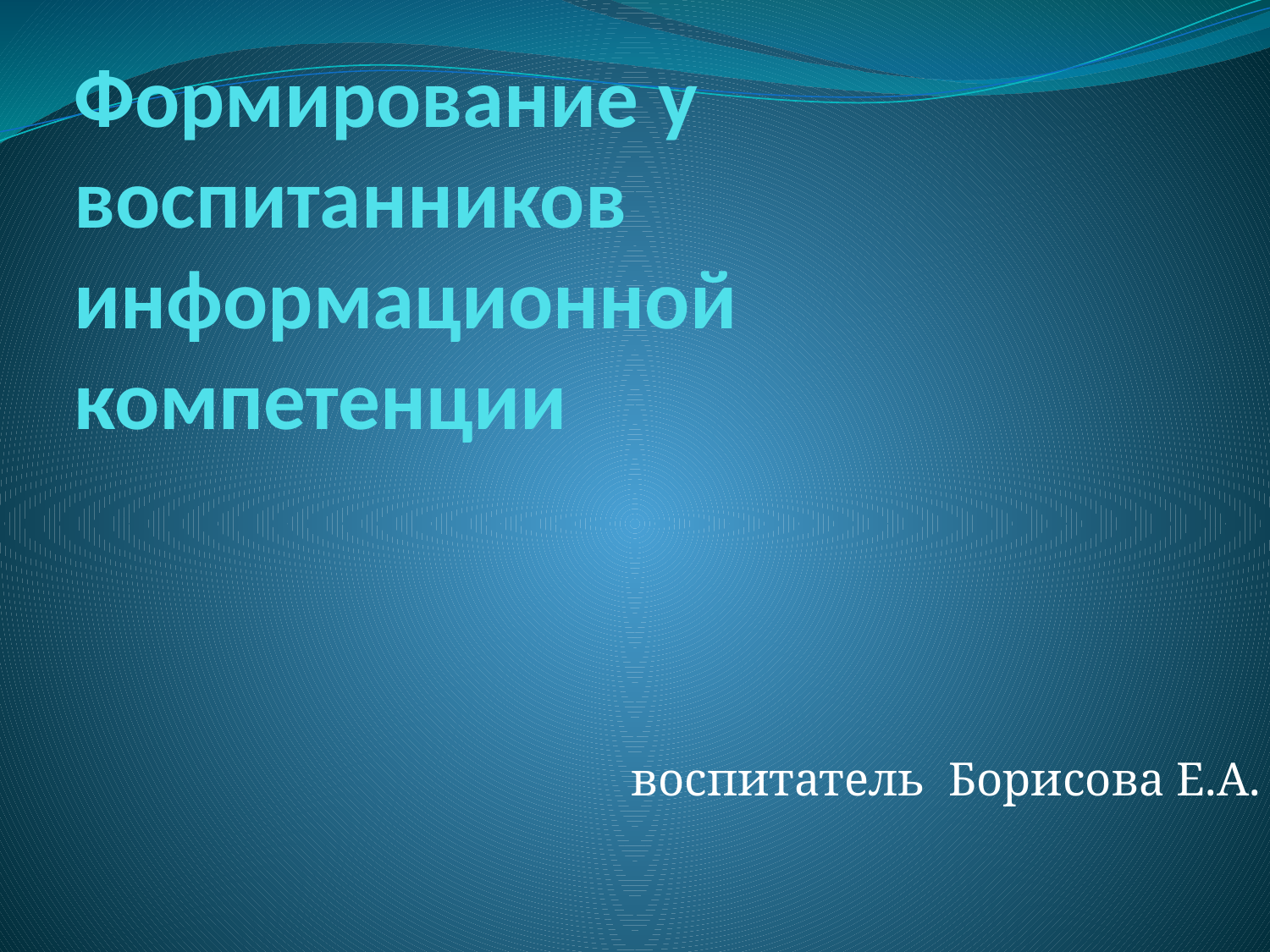

# Формирование у воспитанников информационной компетенции
воспитатель  Борисова Е.А.